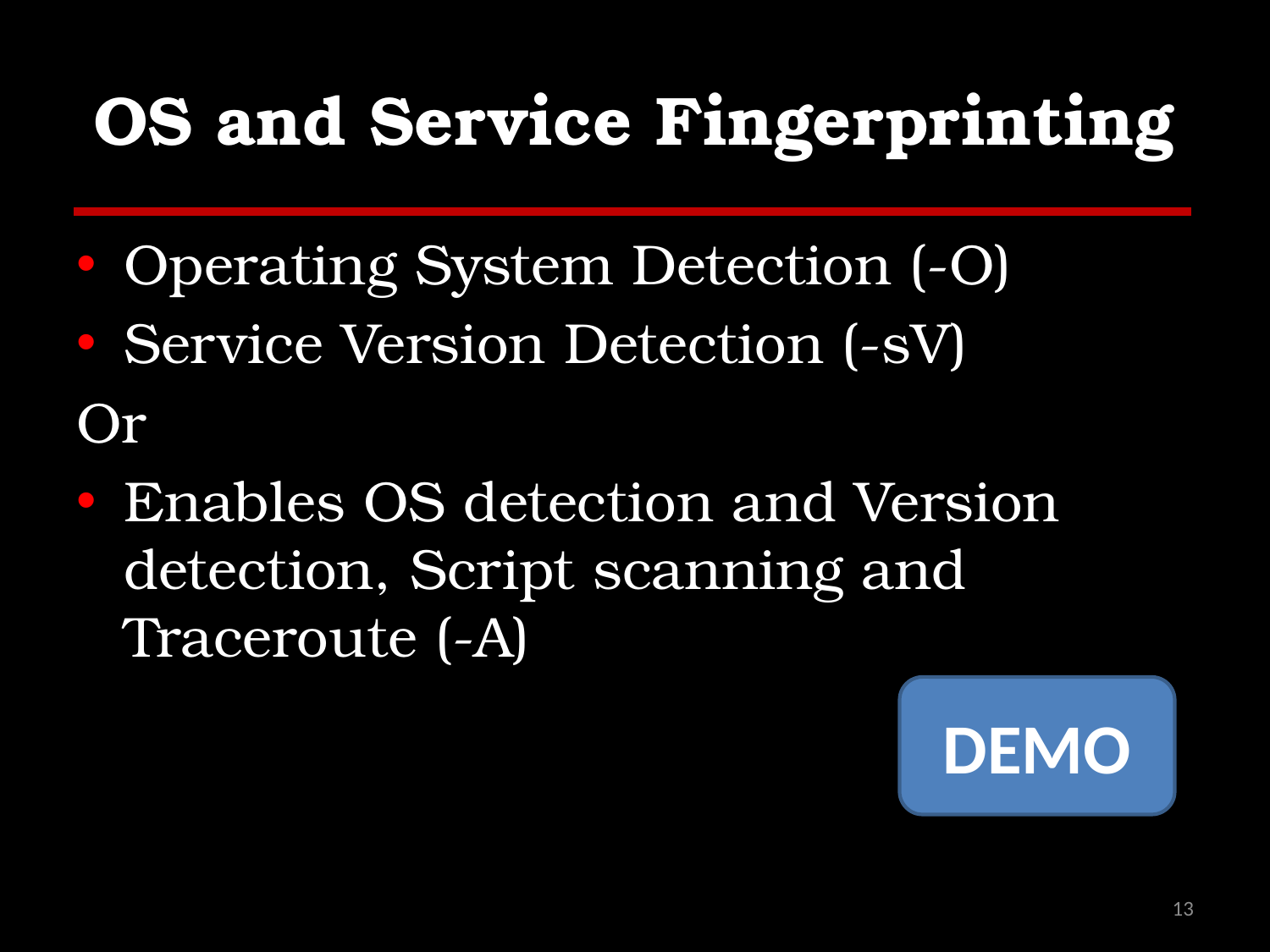

# OS and Service Fingerprinting
Operating System Detection (-O)
Service Version Detection (-sV)
Or
Enables OS detection and Version detection, Script scanning and Traceroute (-A)

DEMO
13